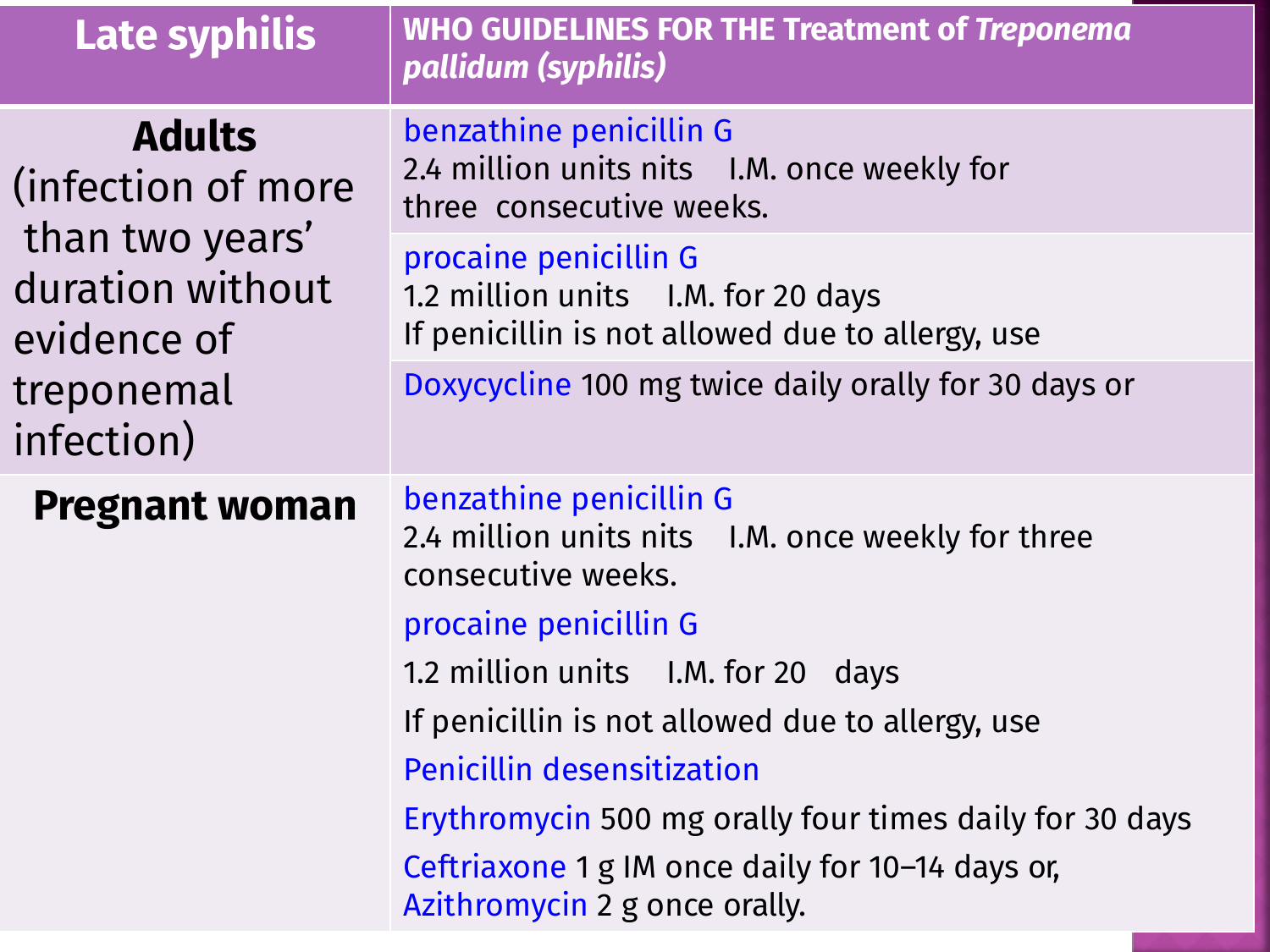

| Late syphilis | WHO GUIDELINES FOR THE Treatment of Treponema pallidum (syphilis) |
| --- | --- |
| Adults (infection of more than two years’ duration without evidence of treponemal infection) | benzathine penicillin G 2.4 million units nits I.M. once weekly for three consecutive weeks. |
|  | procaine penicillin G 1.2 million units I.M. for 20 days If penicillin is not allowed due to allergy, use |
|  | Doxycycline 100 mg twice daily orally for 30 days or |
| Pregnant woman | benzathine penicillin G 2.4 million units nits I.M. once weekly for three consecutive weeks. procaine penicillin G 1.2 million units I.M. for 20 days If penicillin is not allowed due to allergy, use Penicillin desensitization Erythromycin 500 mg orally four times daily for 30 days Ceftriaxone 1 g IM once daily for 10–14 days or, Azithromycin 2 g once orally. |